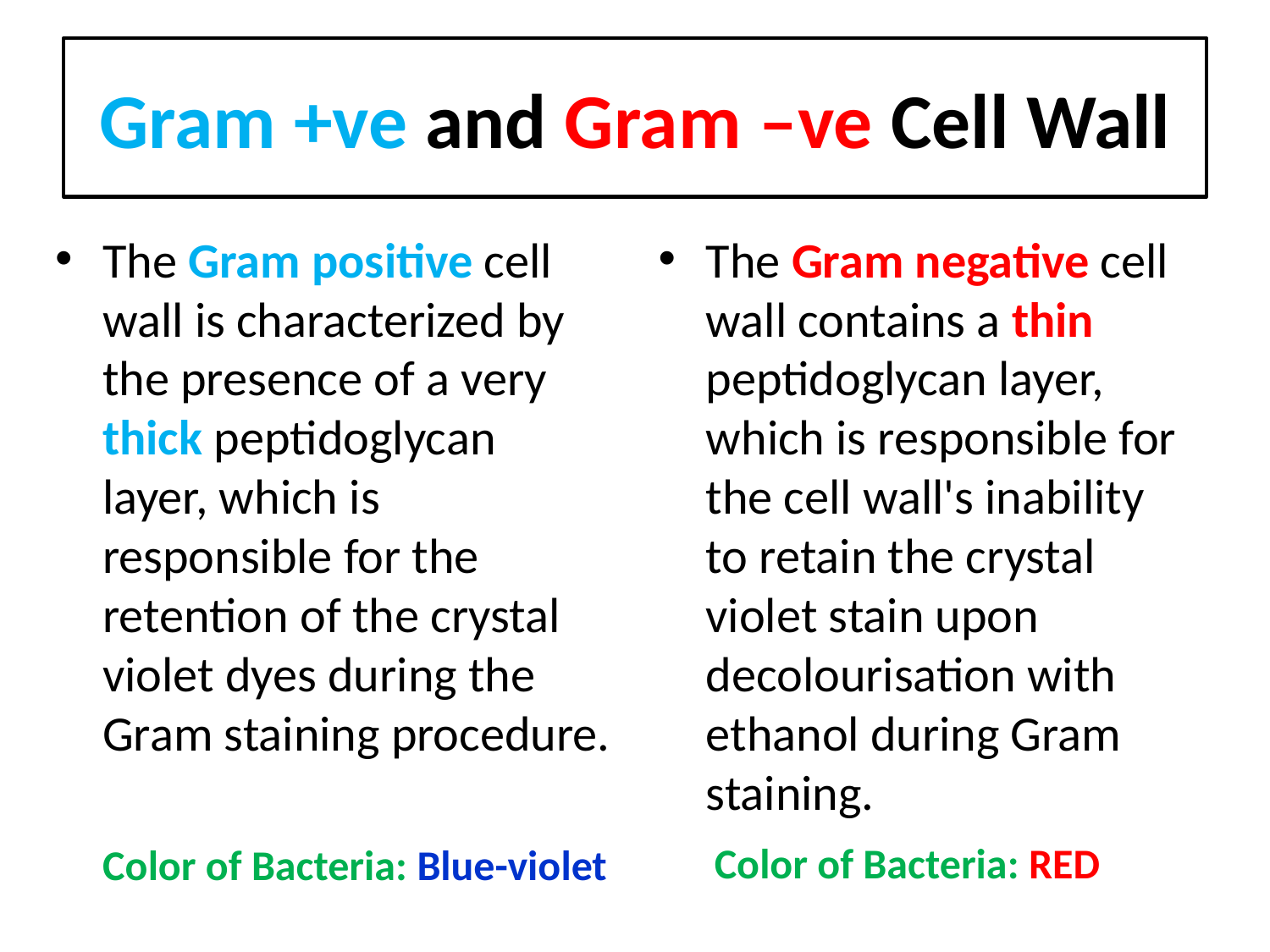

# Gram +ve and Gram –ve Cell Wall
The Gram positive cell wall is characterized by the presence of a very thick peptidoglycan layer, which is responsible for the retention of the crystal violet dyes during the Gram staining procedure.

     Color of Bacteria: Blue-violet
The Gram negative cell wall contains a thin peptidoglycan layer, which is responsible for the cell wall's inability to retain the crystal violet stain upon decolourisation with ethanol during Gram staining.
     Color of Bacteria: RED